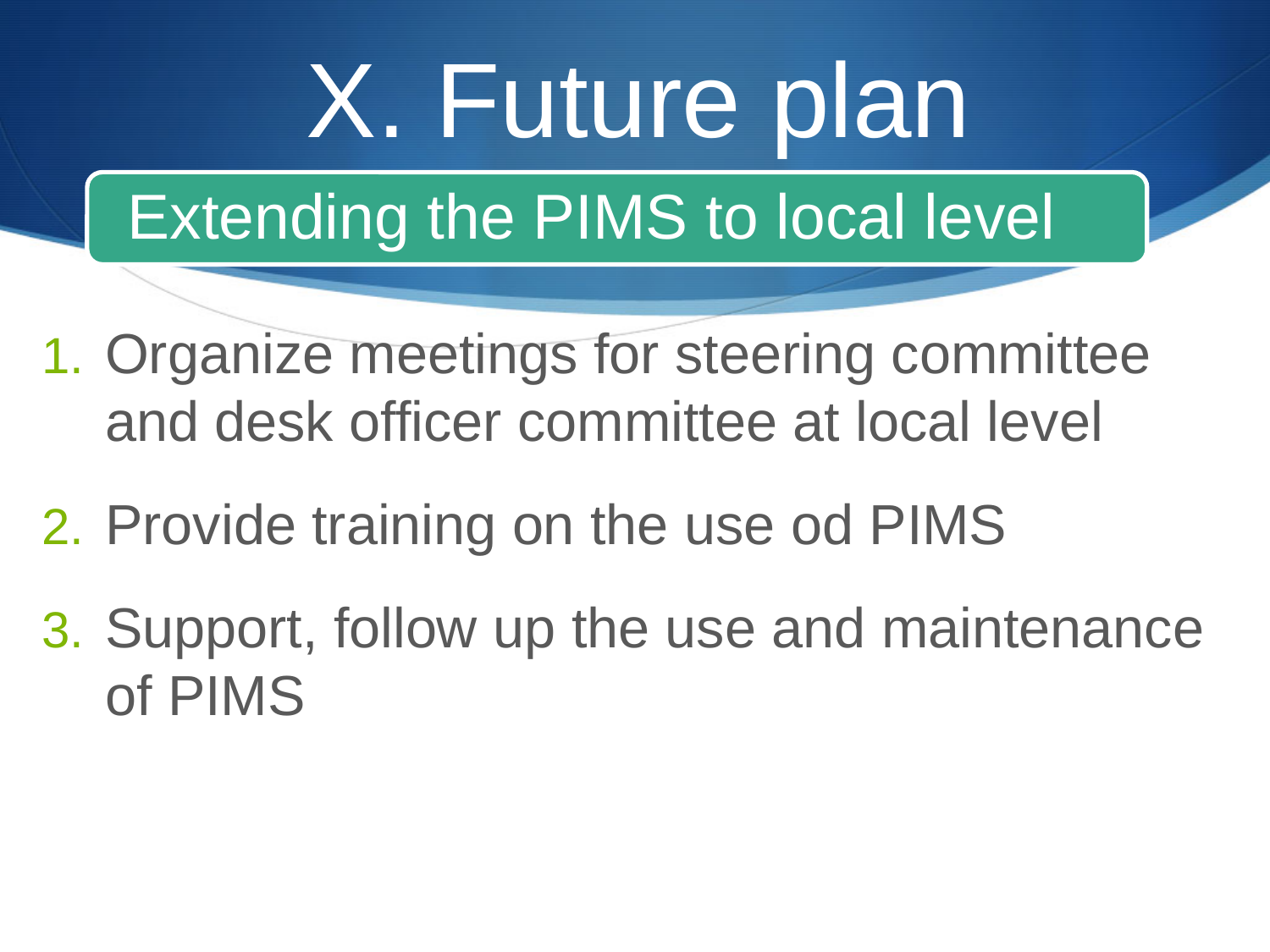

# X. Future plan

Extending the PIMS to local level
Organize meetings for steering committee and desk officer committee at local level
Provide training on the use od PIMS
Support, follow up the use and maintenance of PIMS